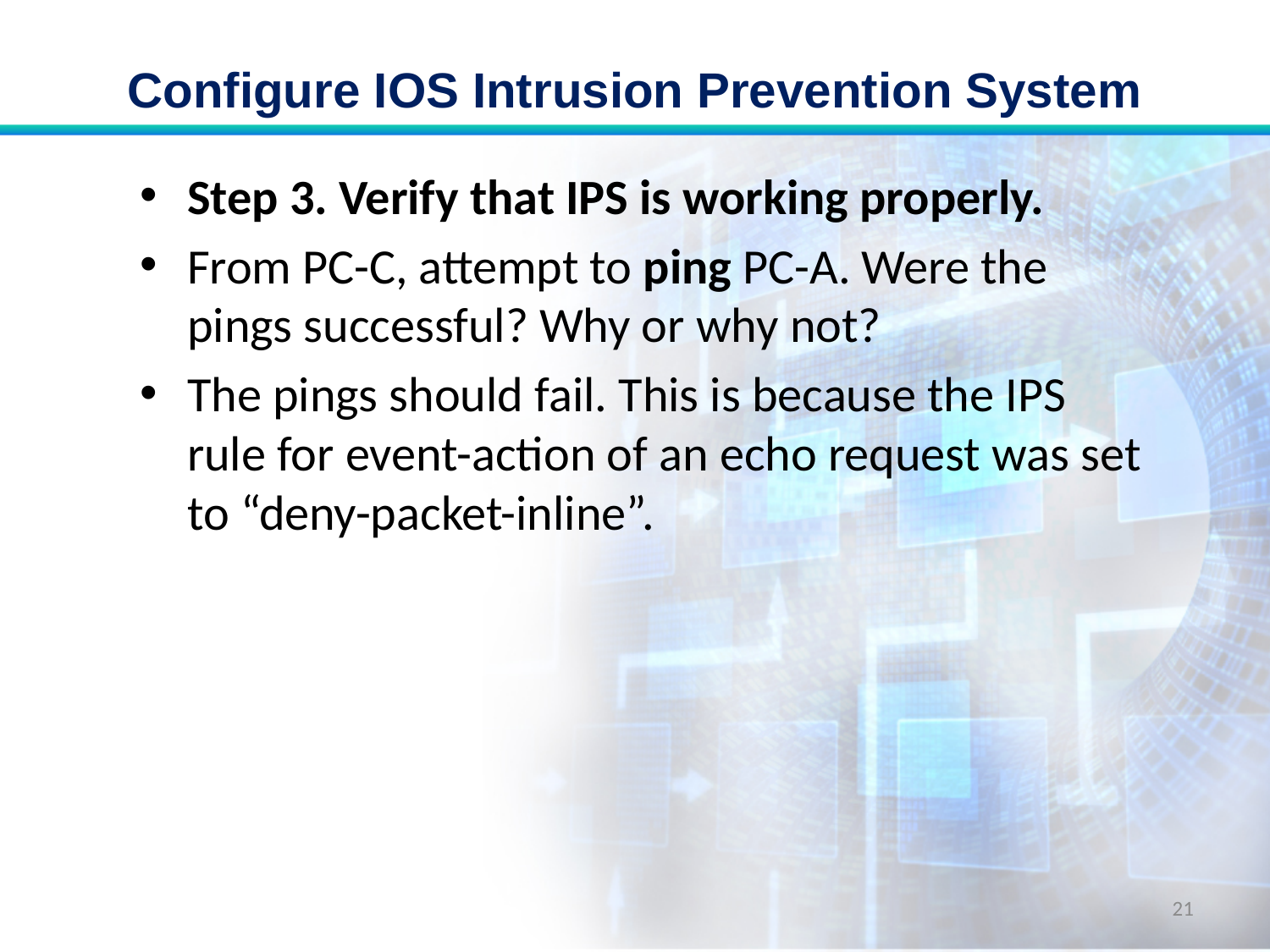

# Configure IOS Intrusion Prevention System
Step 3. Verify that IPS is working properly.
From PC-C, attempt to ping PC-A. Were the pings successful? Why or why not?
The pings should fail. This is because the IPS rule for event-action of an echo request was set to “deny-packet-inline”.
21